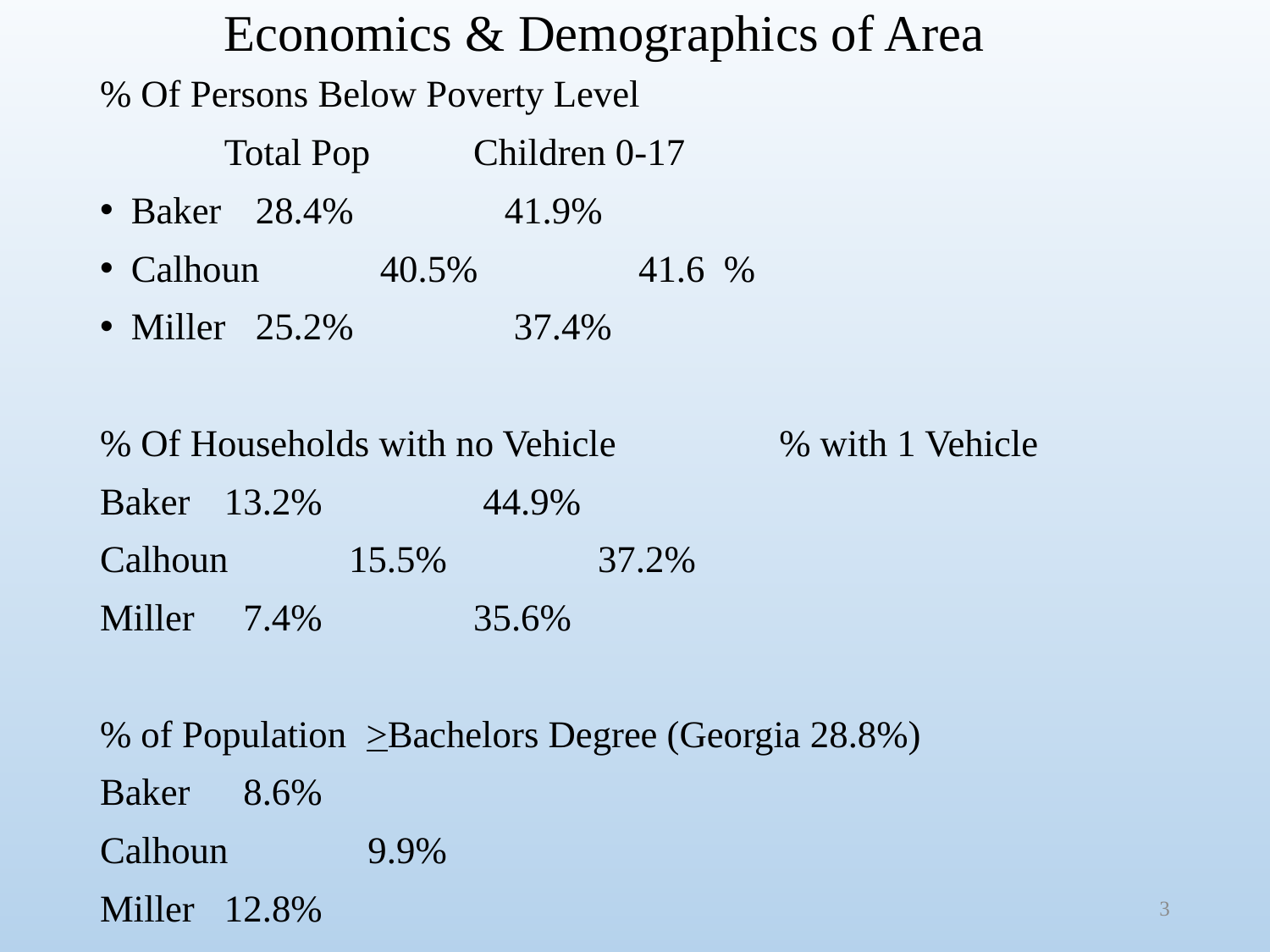

# Economics & Demographics of Area
% Of Persons Below Poverty Level
			Total Pop		Children 0-17
Baker			28.4%		   	41.9%
Calhoun 		40.5%		  	 41.6  %
Miller		25.2%		  	 37.4%

% Of Households with no Vehicle	      % with 1 Vehicle
Baker			13.2%		 	 44.9%
Calhoun		15.5%		   	37.2%
Miller			  7.4%		   	35.6%

% of Population  >Bachelors Degree (Georgia 28.8%)
Baker 			  8.6%
Calhoun		  9.9%
Miller			12.8%

3